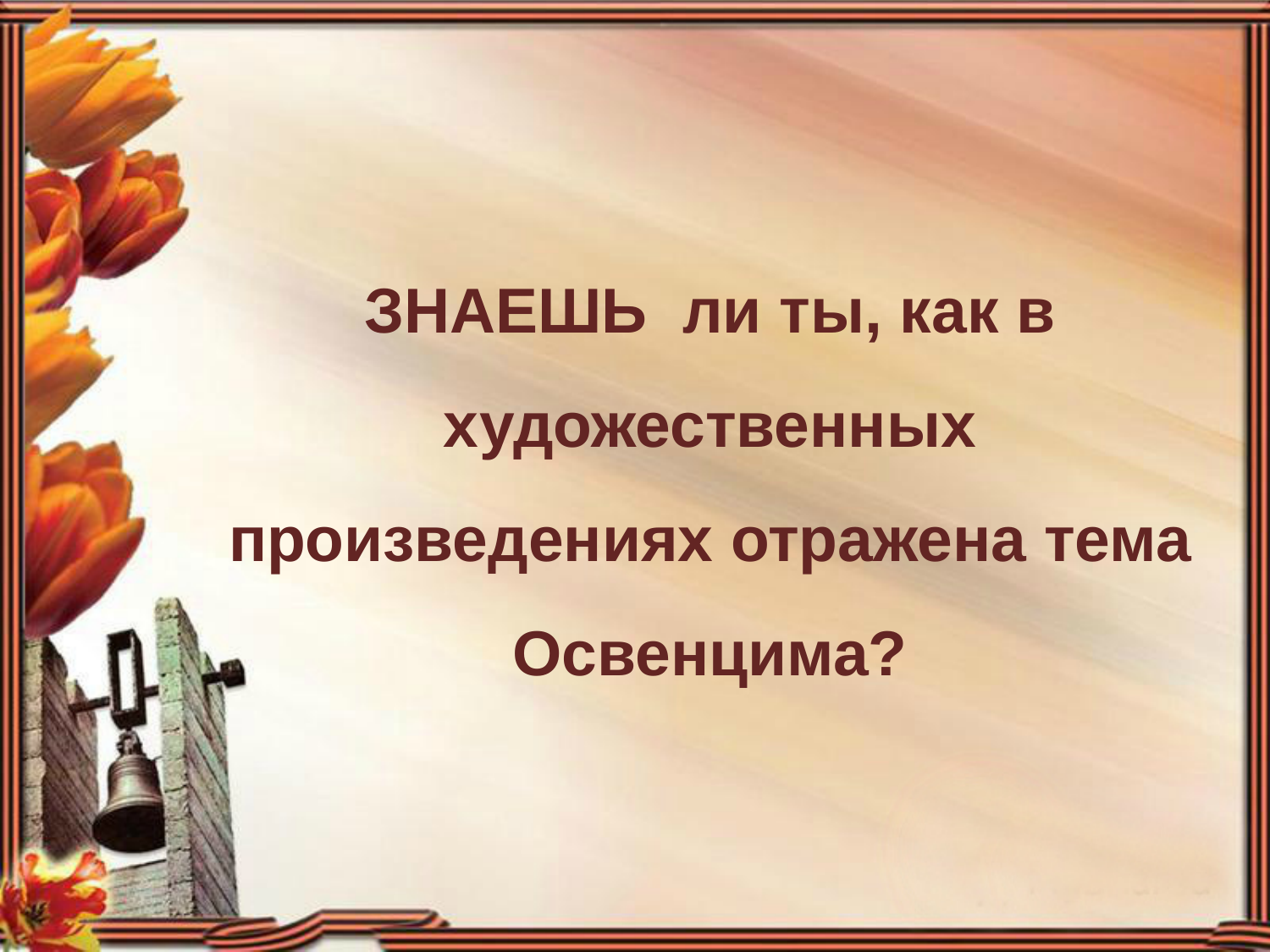

# ЗНАЕШЬ  ли ты, как в художественных произведениях отражена тема Освенцима?